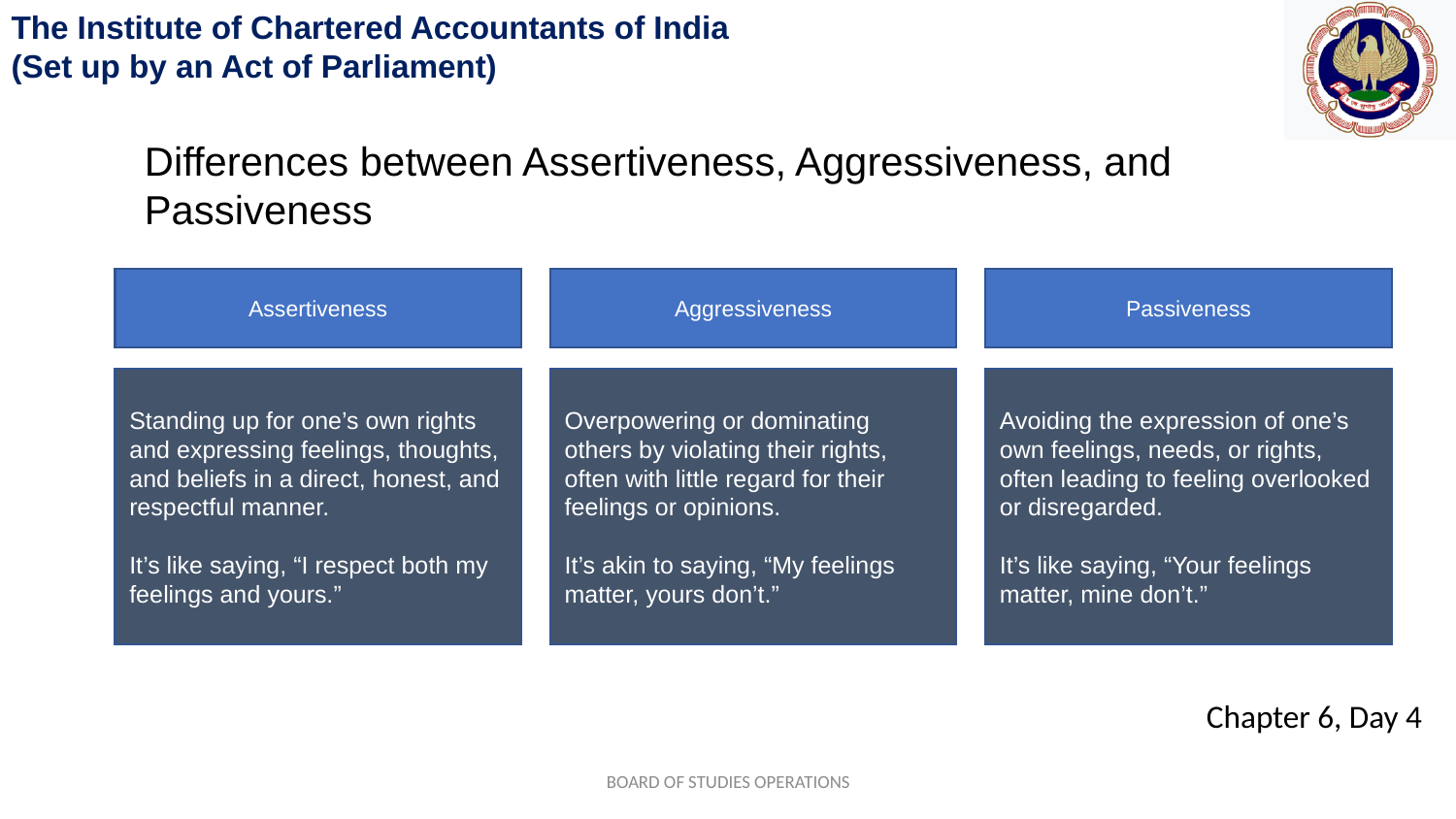

Differences between Assertiveness, Aggressiveness, and Passiveness
Assertiveness
Aggressiveness
Passiveness
Standing up for one’s own rights and expressing feelings, thoughts, and beliefs in a direct, honest, and respectful manner.

It’s like saying, “I respect both my feelings and yours.”
Overpowering or dominating others by violating their rights, often with little regard for their feelings or opinions.

It’s akin to saying, “My feelings matter, yours don’t.”
Avoiding the expression of one’s own feelings, needs, or rights, often leading to feeling overlooked or disregarded.

It’s like saying, “Your feelings matter, mine don’t.”
BOARD OF STUDIES OPERATIONS